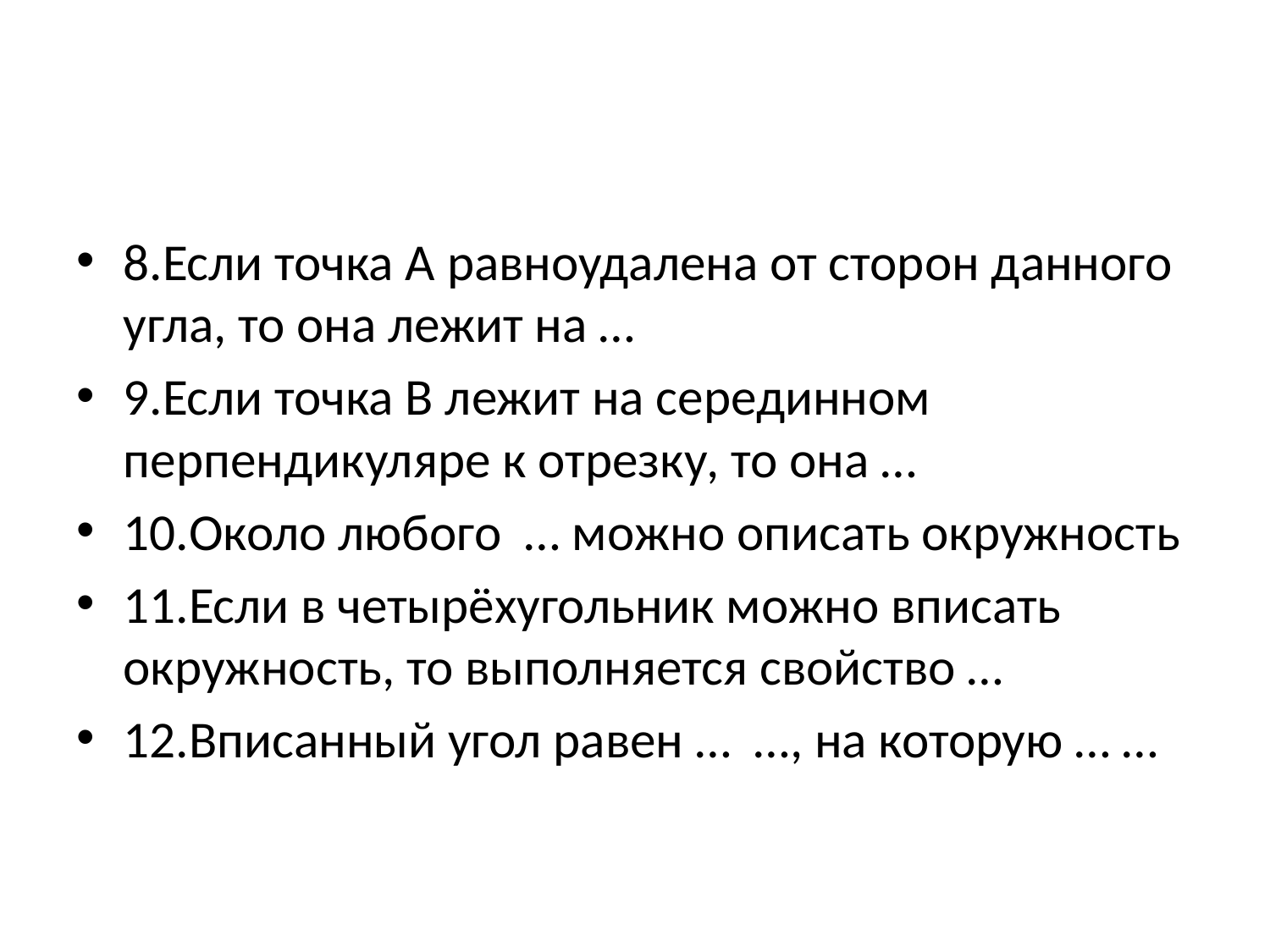

#
8.Если точка А равноудалена от сторон данного угла, то она лежит на …
9.Если точка В лежит на серединном перпендикуляре к отрезку, то она …
10.Около любого  … можно описать окружность
11.Если в четырёхугольник можно вписать окружность, то выполняется свойство …
12.Вписанный угол равен …  …, на которую … …